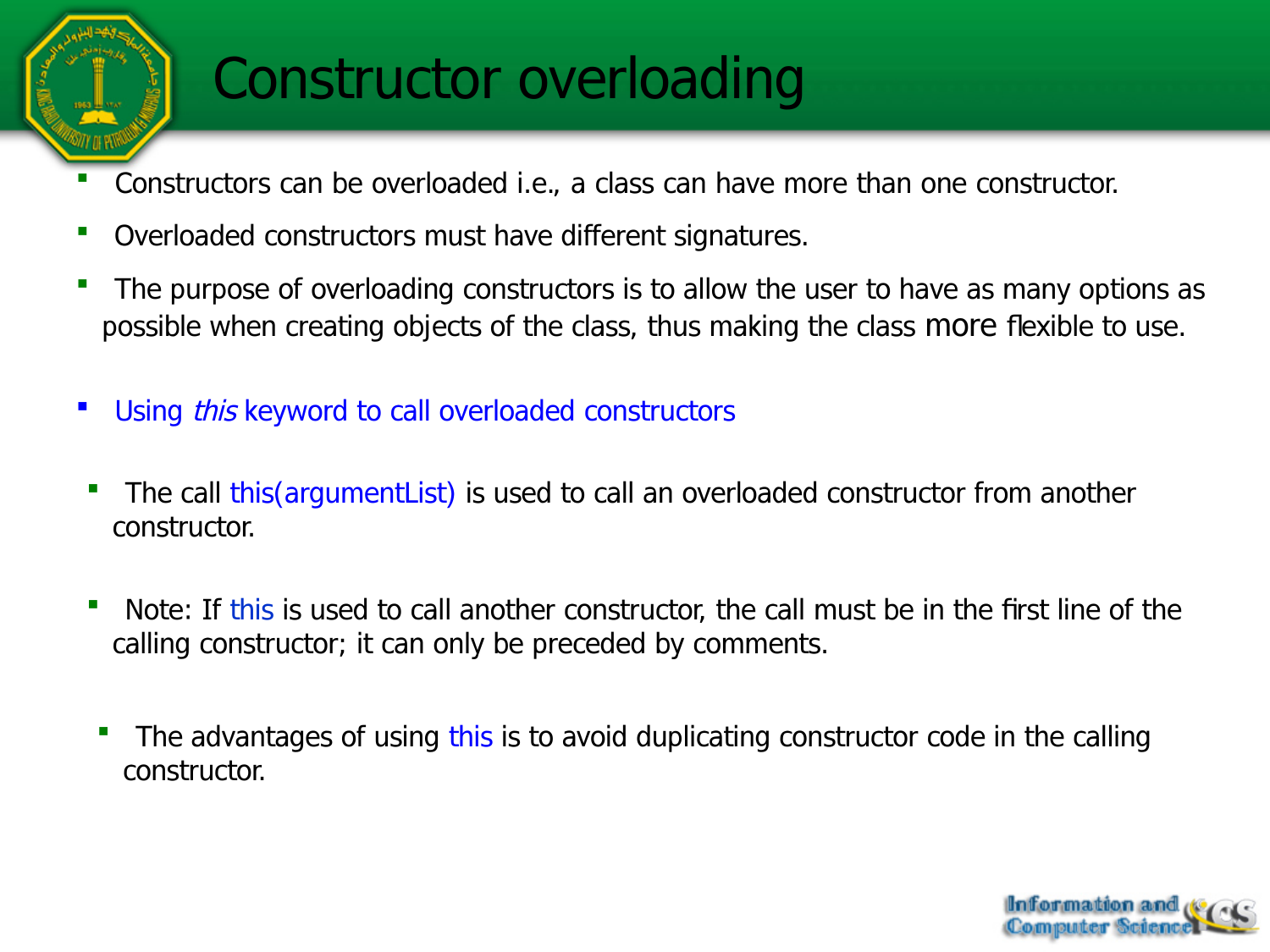

# Constructor overloading
 Constructors can be overloaded i.e., a class can have more than one constructor.
 Overloaded constructors must have different signatures.
 The purpose of overloading constructors is to allow the user to have as many options as
   possible when creating objects of the class, thus making the class more flexible to use.
 Using this keyword to call overloaded constructors
 The call this(argumentList) is used to call an overloaded constructor from another
   constructor.
 Note: If this is used to call another constructor, the call must be in the first line of the
   calling constructor; it can only be preceded by comments.
 The advantages of using this is to avoid duplicating constructor code in the calling
   constructor.